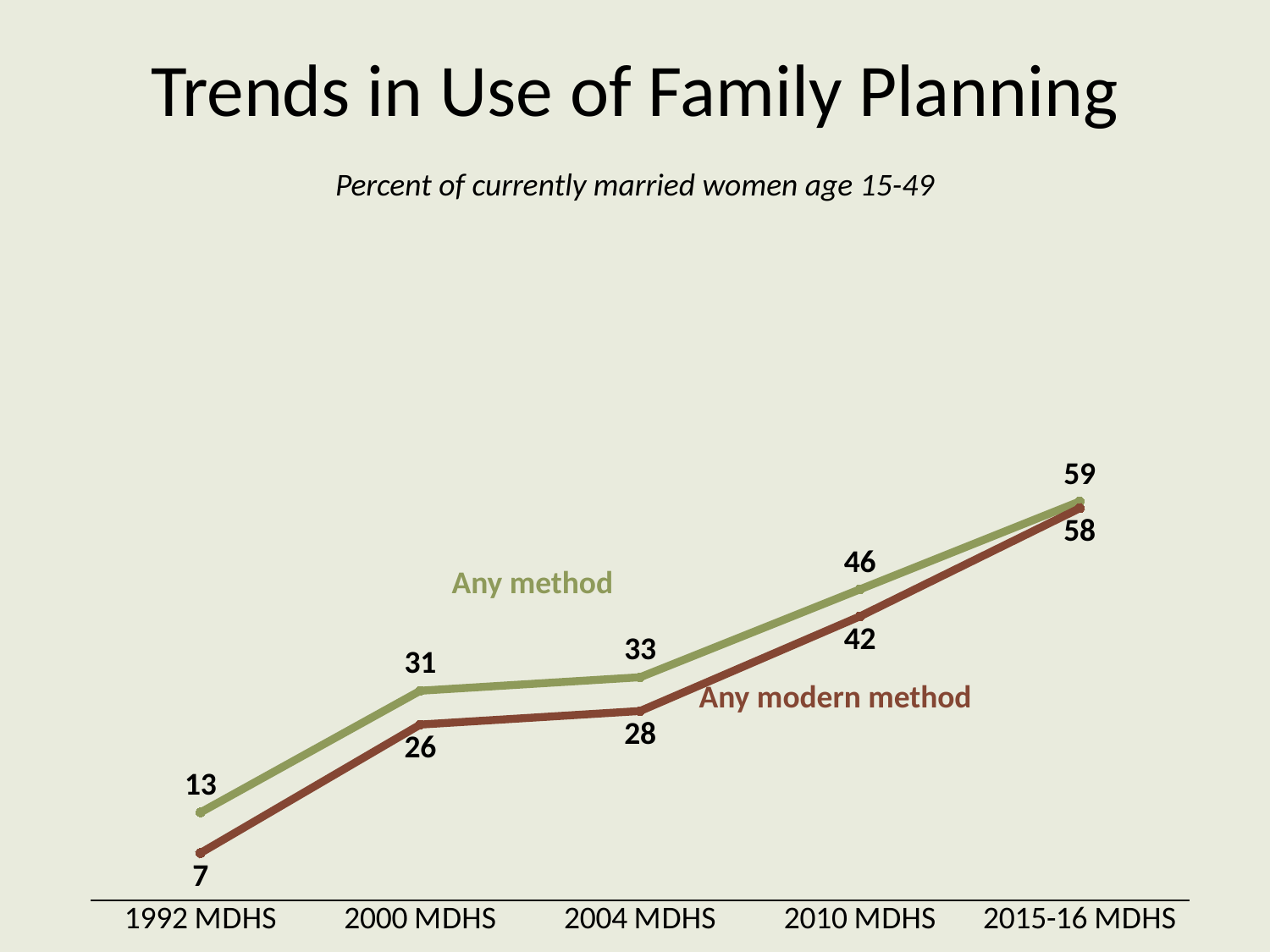

# Trends in Use of Family Planning
Percent of currently married women age 15-49

### Chart

| Category | Any method | Any modern method |
|---|---|---|
| 1992 MDHS | 13.0 | 7.0 |
| 2000 MDHS | 31.0 | 26.0 |
| 2004 MDHS | 33.0 | 28.0 |
| 2010 MDHS | 46.0 | 42.0 |
| 2015-16 MDHS | 59.0 | 58.0 |
Any method
Any modern method